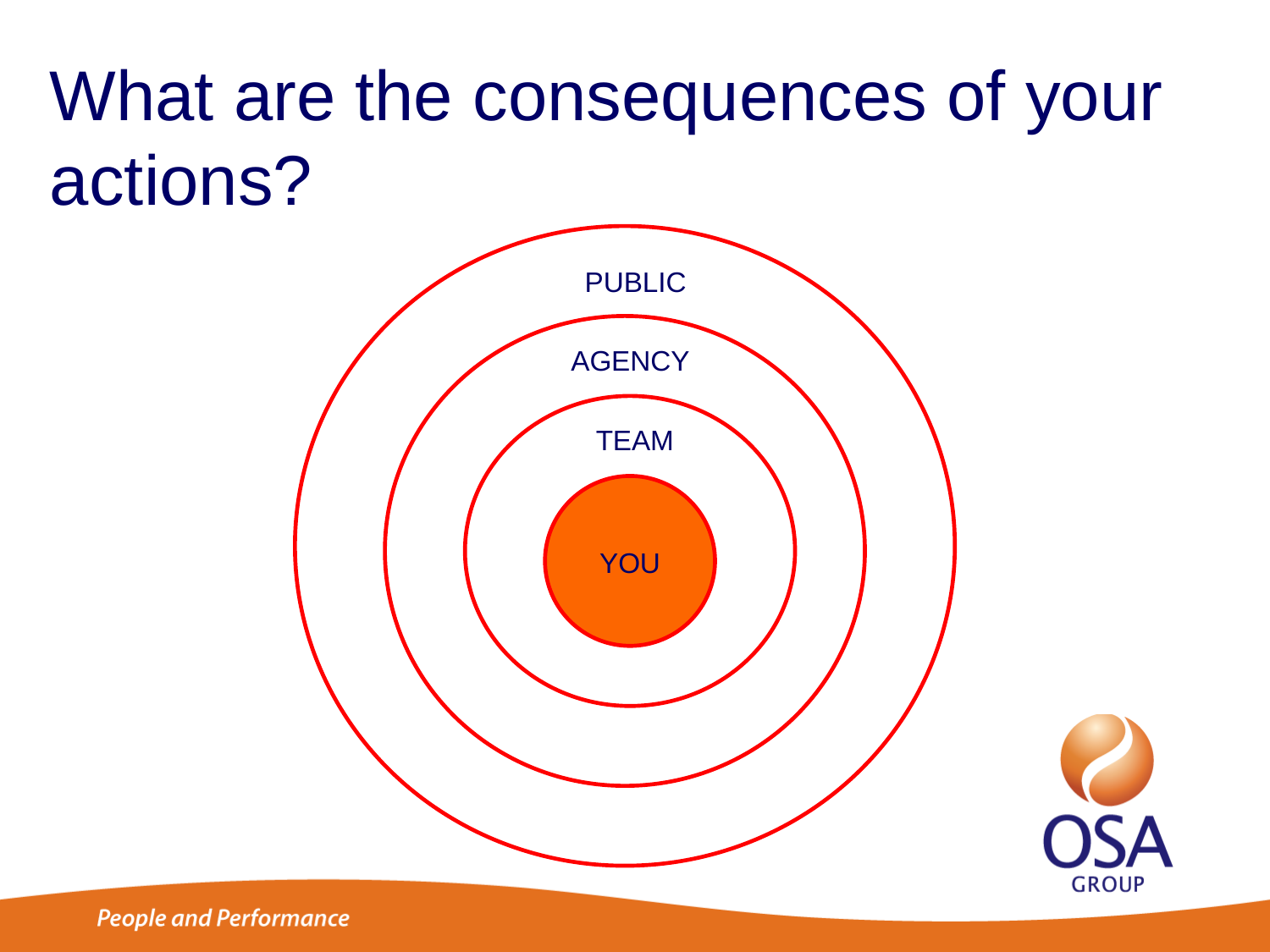

What are the consequences of your actions?

PUBLIC

AGENCY

TEAM

YOU